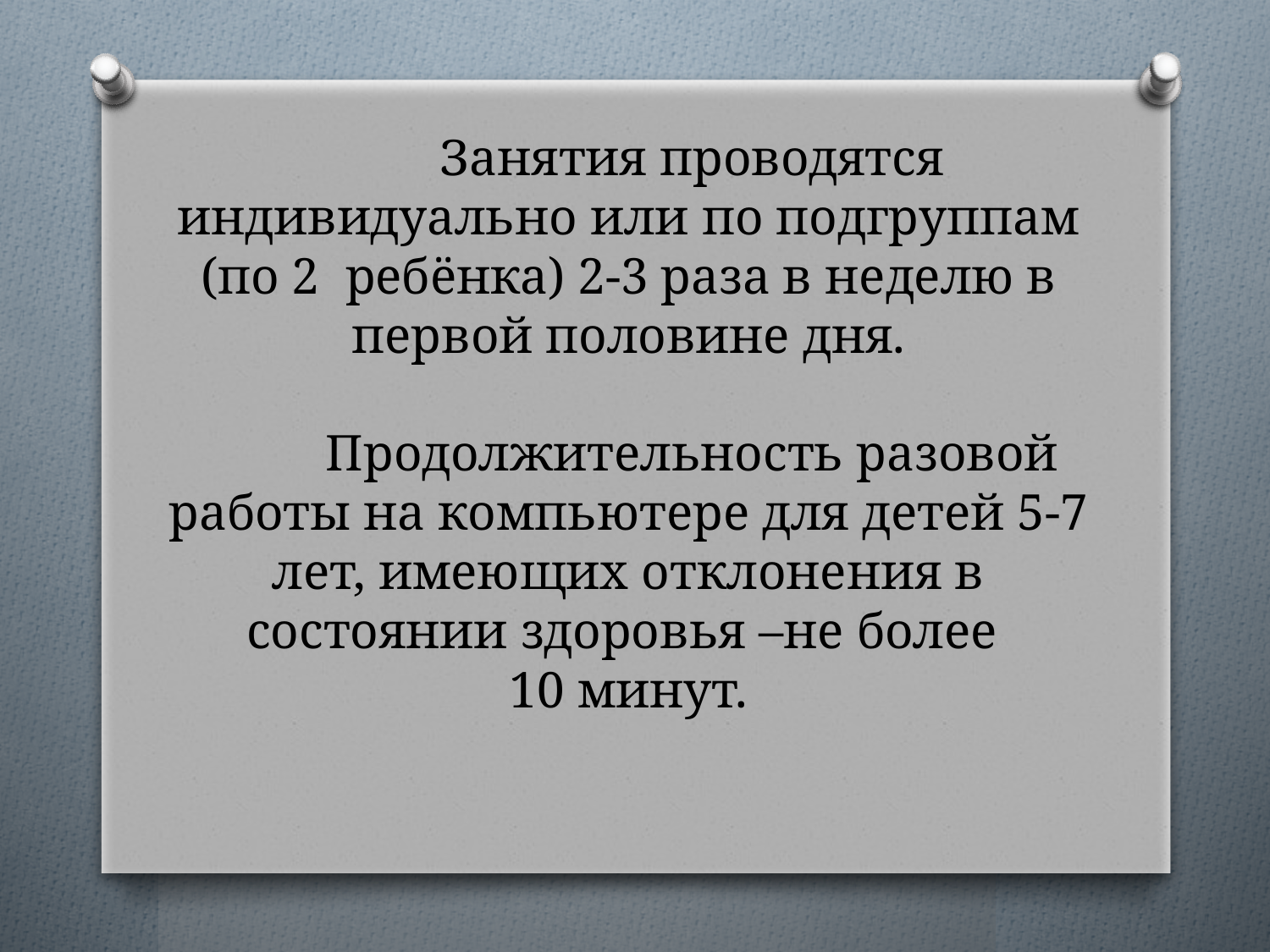

# Занятия проводятся индивидуально или по подгруппам (по 2  ребёнка) 2-3 раза в неделю в первой половине дня. Продолжительность разовой работы на компьютере для детей 5-7 лет, имеющих отклонения в состоянии здоровья –не более 10 минут.